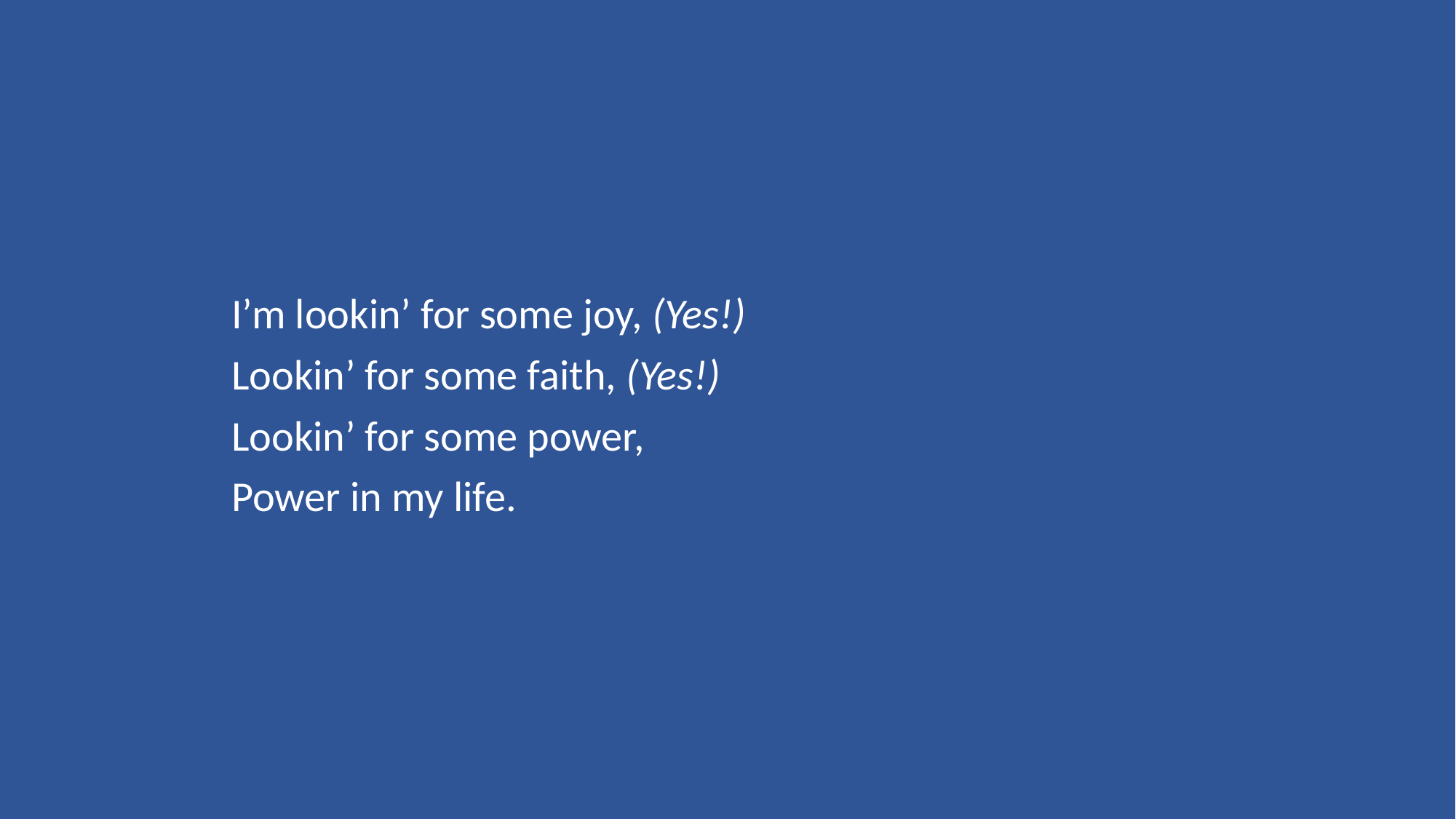

I’m lookin’ for some joy, (Yes!)
Lookin’ for some faith, (Yes!)
Lookin’ for some power,
Power in my life.